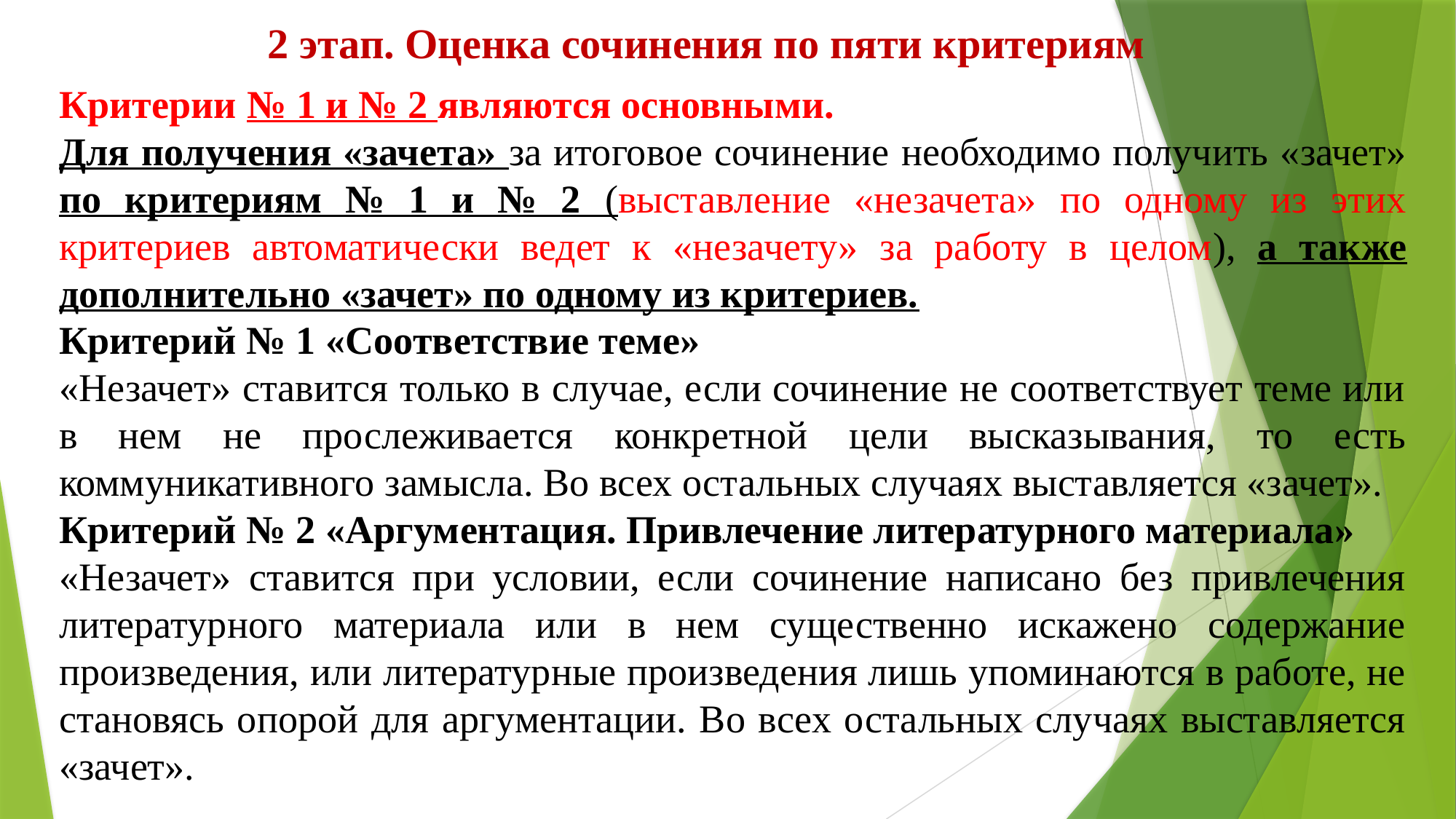

2 этап. Оценка сочинения по пяти критериям
Критерии № 1 и № 2 являются основными.
Для получения «зачета» за итоговое сочинение необходимо получить «зачет» по критериям № 1 и № 2 (выставление «незачета» по одному из этих критериев автоматически ведет к «незачету» за работу в целом), а также дополнительно «зачет» по одному из критериев.
Критерий № 1 «Соответствие теме»
«Незачет» ставится только в случае, если сочинение не соответствует теме или в нем не прослеживается конкретной цели высказывания, то есть коммуникативного замысла. Во всех остальных случаях выставляется «зачет».
Критерий № 2 «Аргументация. Привлечение литературного материала»
«Незачет» ставится при условии, если сочинение написано без привлечения литературного материала или в нем существенно искажено содержание произведения, или литературные произведения лишь упоминаются в работе, не становясь опорой для аргументации. Во всех остальных случаях выставляется «зачет».